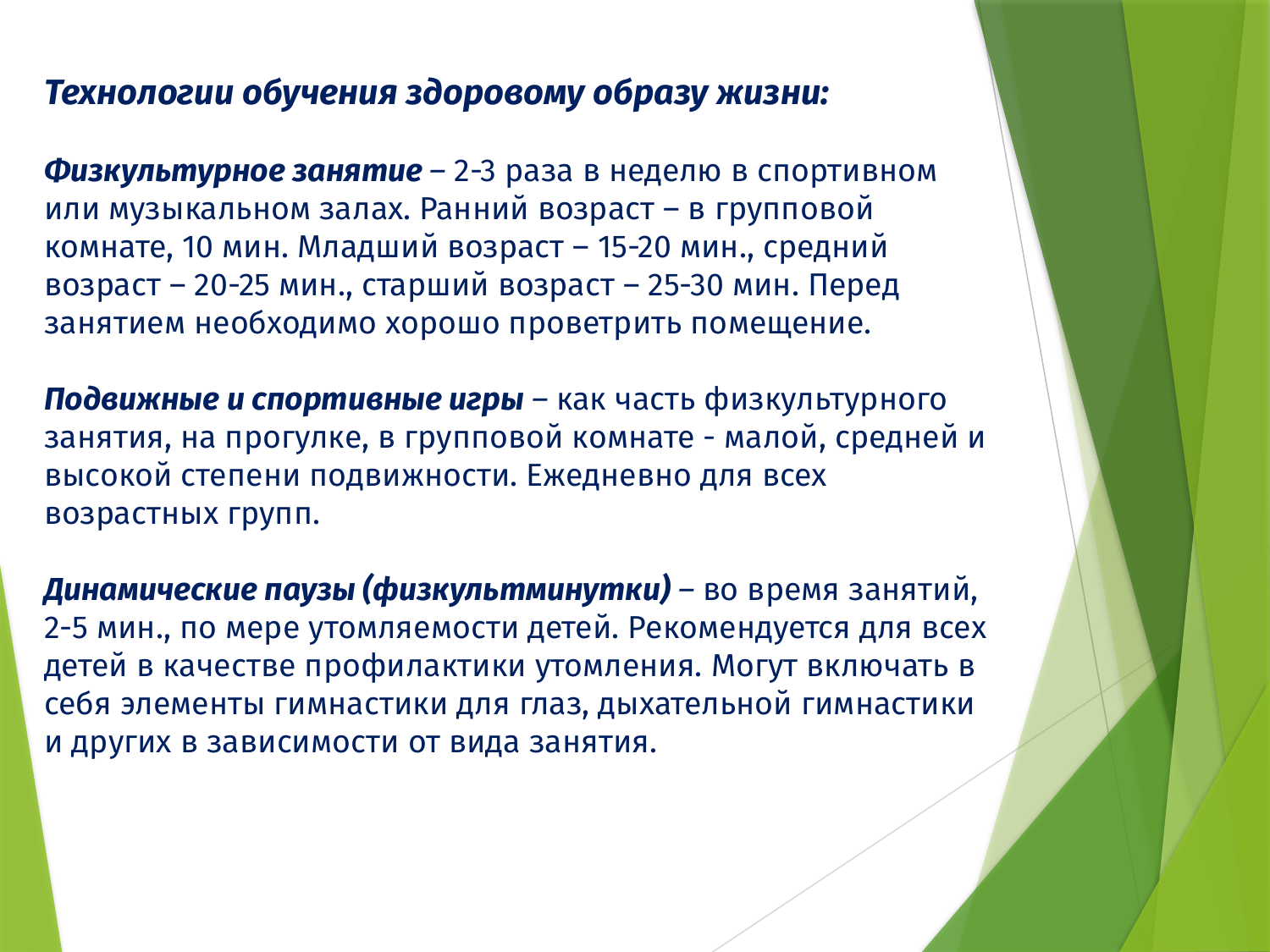

Технологии обучения здоровому образу жизни:

Физкультурное занятие – 2-3 раза в неделю в спортивном или музыкальном залах. Ранний возраст – в групповой комнате, 10 мин. Младший возраст – 15-20 мин., средний возраст – 20-25 мин., старший возраст – 25-30 мин. Перед занятием необходимо хорошо проветрить помещение.

Подвижные и спортивные игры – как часть физкультурного занятия, на прогулке, в групповой комнате - малой, средней и высокой степени подвижности. Ежедневно для всех возрастных групп.

Динамические паузы (физкультминутки) – во время занятий, 2-5 мин., по мере утомляемости детей. Рекомендуется для всех детей в качестве профилактики утомления. Могут включать в себя элементы гимнастики для глаз, дыхательной гимнастики и других в зависимости от вида занятия.